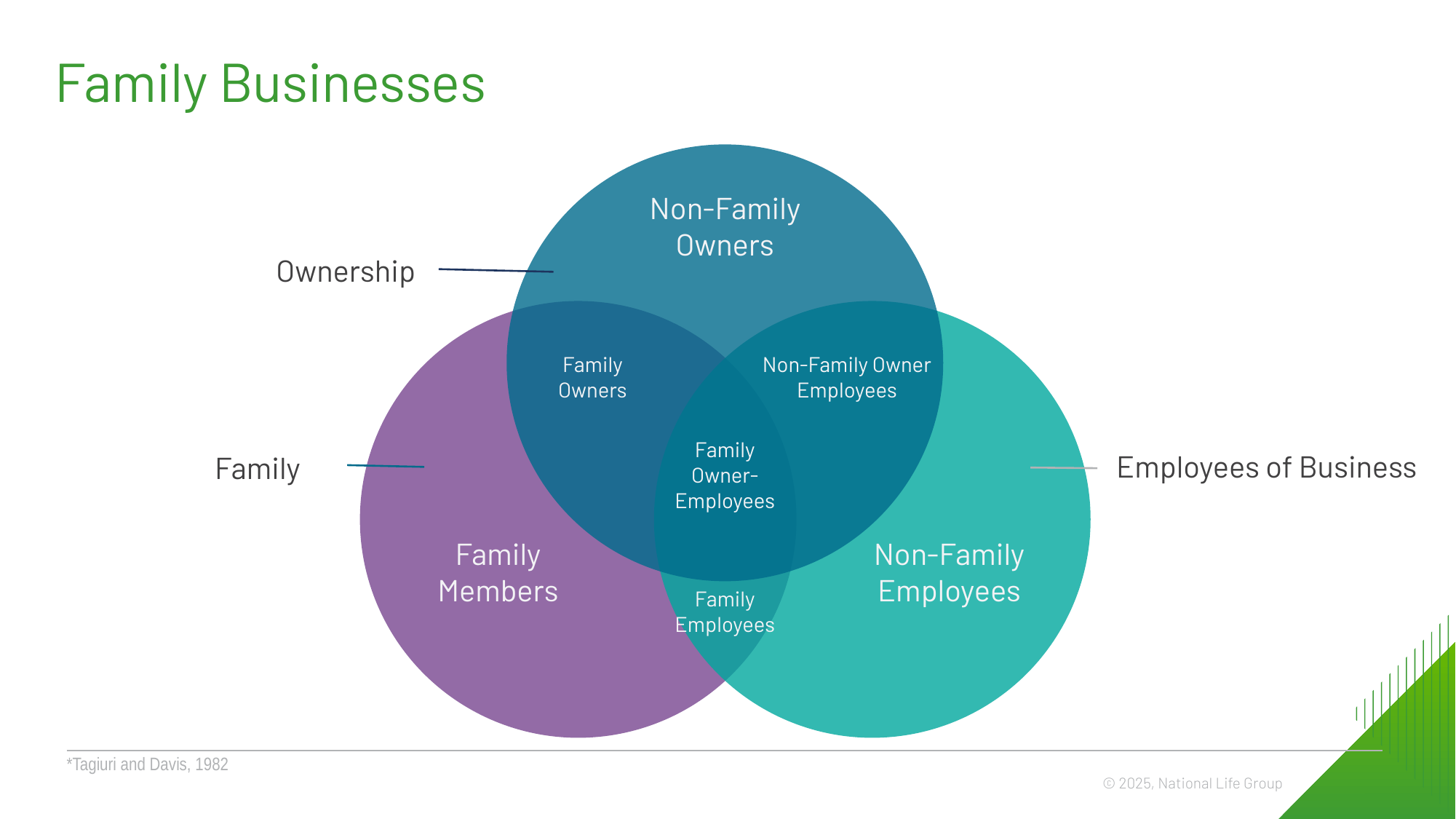

# Family Businesses

Non-Family
Owners
Ownership

Family Owners
Non-Family Owner Employees
Employees of Business
Family
Family Owner-Employees
Family Members
Non-Family Employees
Family Employees
*Tagiuri and Davis, 1982